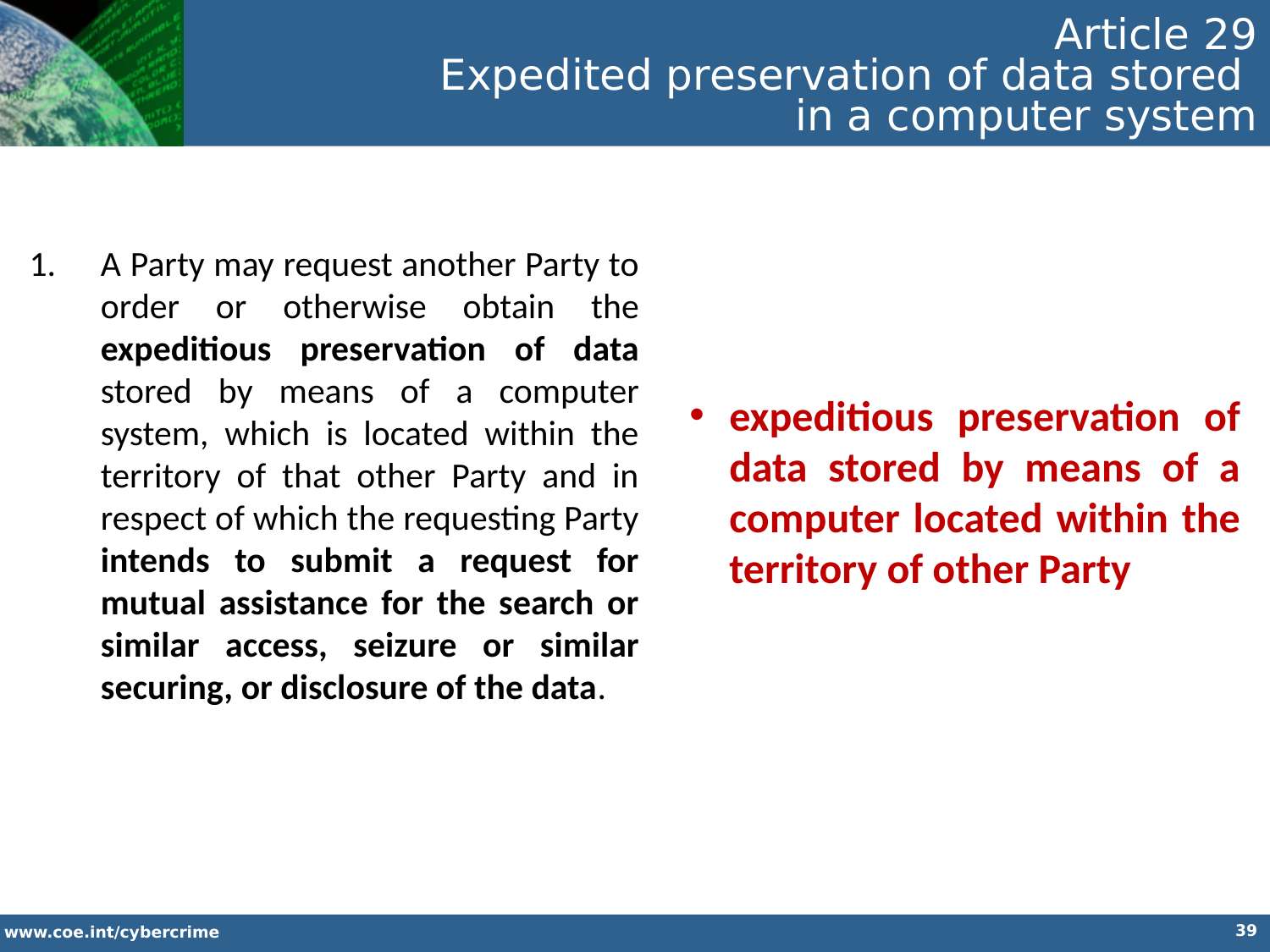

Article 29
Expedited preservation of data stored
in a computer system
A Party may request another Party to order or otherwise obtain the expeditious preservation of data stored by means of a computer system, which is located within the territory of that other Party and in respect of which the requesting Party intends to submit a request for mutual assistance for the search or similar access, seizure or similar securing, or disclosure of the data.
expeditious preservation of data stored by means of a computer located within the territory of other Party
39